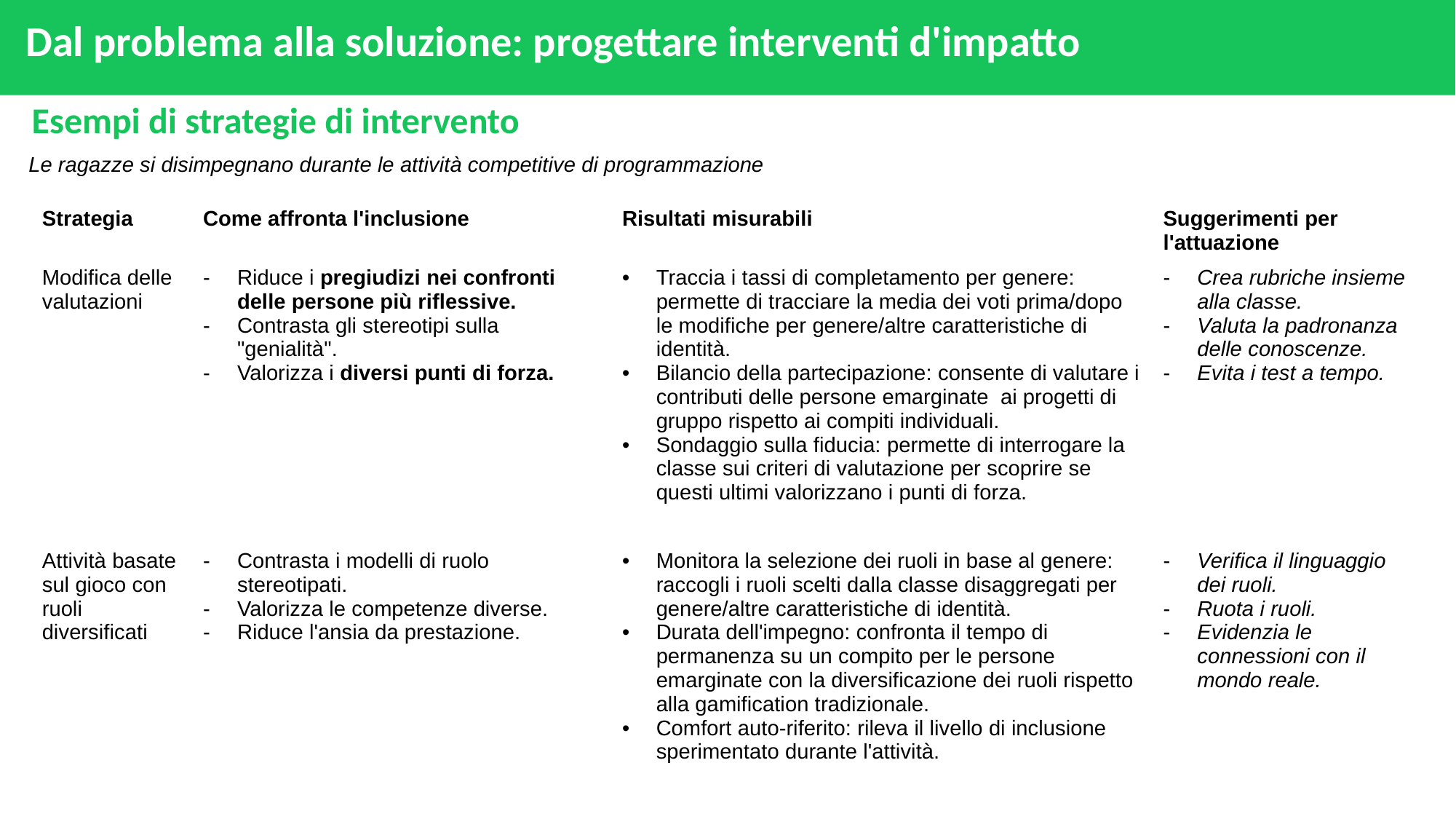

# Dal problema alla soluzione: progettare interventi d'impatto
Esempi di strategie di intervento
Le ragazze si disimpegnano durante le attività competitive di programmazione

| Strategia | Come affronta l'inclusione | Risultati misurabili | Suggerimenti per l'attuazione |
| --- | --- | --- | --- |
| Modifica delle valutazioni | Riduce i pregiudizi nei confronti delle persone più riflessive. Contrasta gli stereotipi sulla "genialità". Valorizza i diversi punti di forza. | Traccia i tassi di completamento per genere: permette di tracciare la media dei voti prima/dopo le modifiche per genere/altre caratteristiche di identità. Bilancio della partecipazione: consente di valutare i contributi delle persone emarginate ai progetti di gruppo rispetto ai compiti individuali. Sondaggio sulla fiducia: permette di interrogare la classe sui criteri di valutazione per scoprire se questi ultimi valorizzano i punti di forza. | Crea rubriche insieme alla classe. Valuta la padronanza delle conoscenze. Evita i test a tempo. |
| Attività basate sul gioco con ruoli diversificati | Contrasta i modelli di ruolo stereotipati. Valorizza le competenze diverse. Riduce l'ansia da prestazione. | Monitora la selezione dei ruoli in base al genere: raccogli i ruoli scelti dalla classe disaggregati per genere/altre caratteristiche di identità. Durata dell'impegno: confronta il tempo di permanenza su un compito per le persone emarginate con la diversificazione dei ruoli rispetto alla gamification tradizionale. Comfort auto-riferito: rileva il livello di inclusione sperimentato durante l'attività. | Verifica il linguaggio dei ruoli. Ruota i ruoli. Evidenzia le connessioni con il mondo reale. |